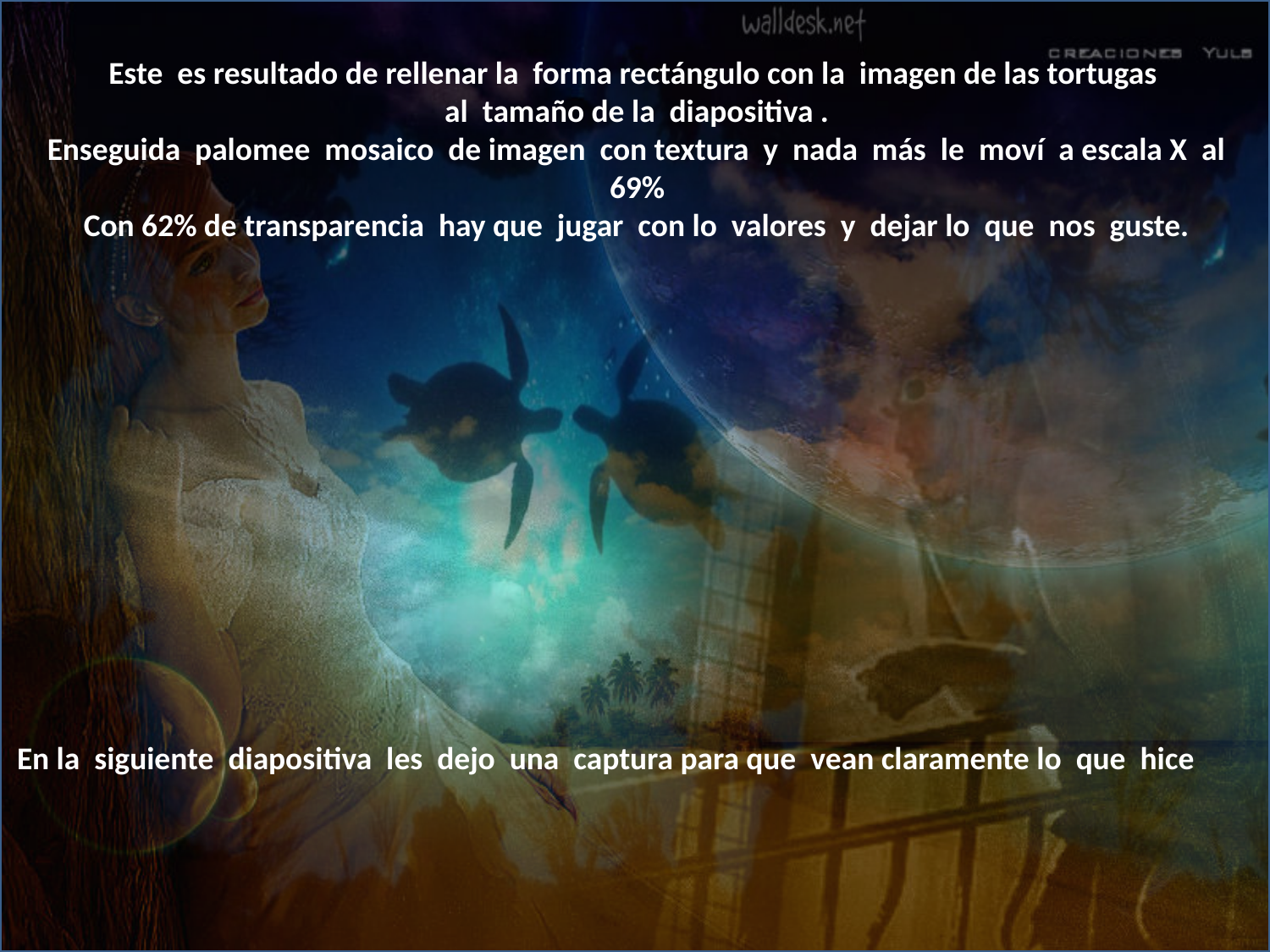

Este  es resultado de rellenar la  forma rectángulo con la  imagen de las tortugas
al  tamaño de la  diapositiva .
Enseguida  palomee  mosaico  de imagen  con textura  y  nada  más  le  moví  a escala X  al 69%
Con 62% de transparencia  hay que  jugar  con lo  valores  y  dejar lo  que  nos  guste.

En la  siguiente  diapositiva  les  dejo  una  captura para que  vean claramente lo  que  hice